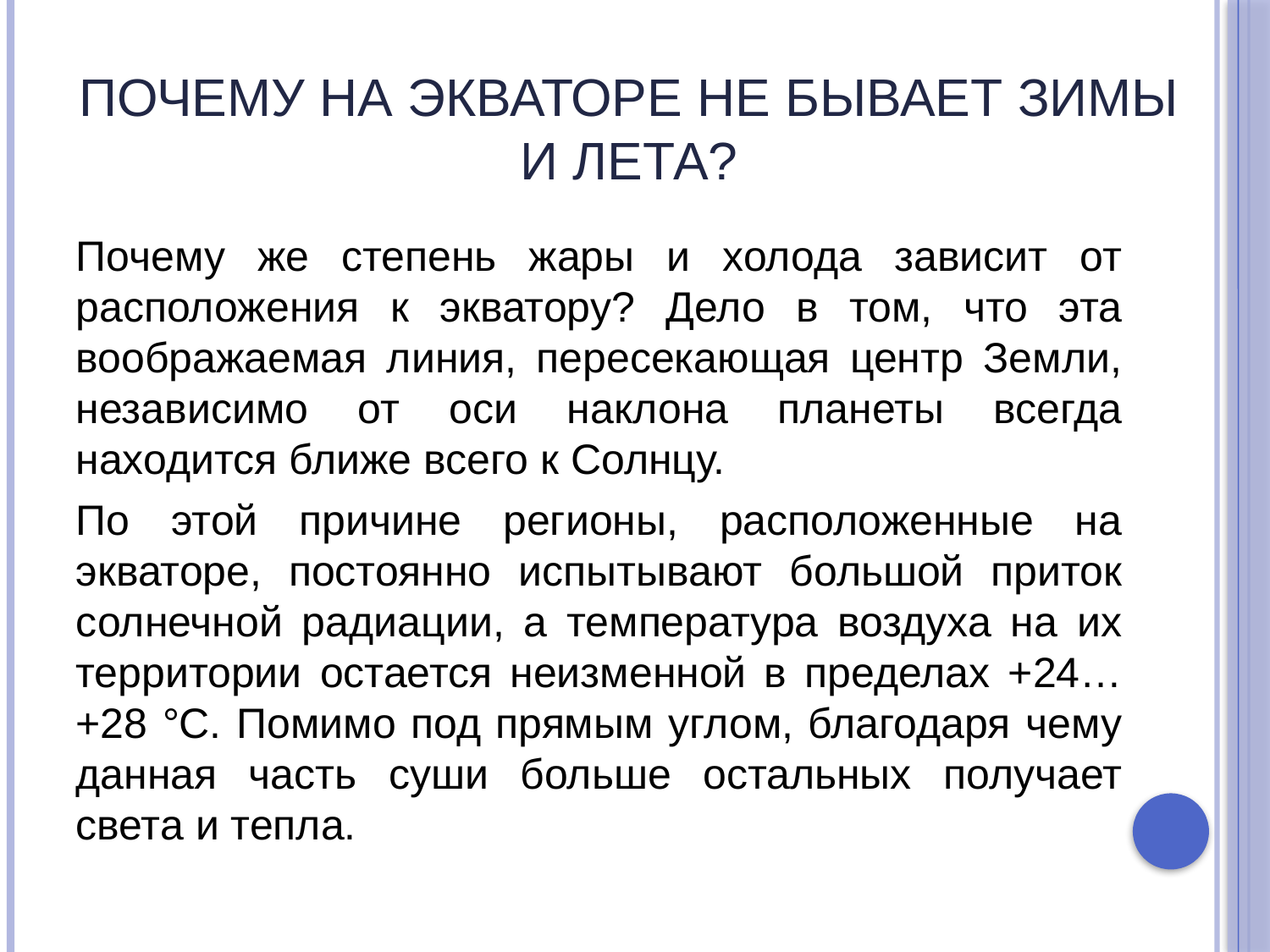

# Почему на экваторе не бывает зимы и лета?
Почему же степень жары и холода зависит от расположения к экватору? Дело в том, что эта воображаемая линия, пересекающая центр Земли, независимо от оси наклона планеты всегда находится ближе всего к Солнцу.
По этой причине регионы, расположенные на экваторе, постоянно испытывают большой приток солнечной радиации, а температура воздуха на их территории остается неизменной в пределах +24…+28 °C. Помимо под прямым углом, благодаря чему данная часть суши больше остальных получает света и тепла.